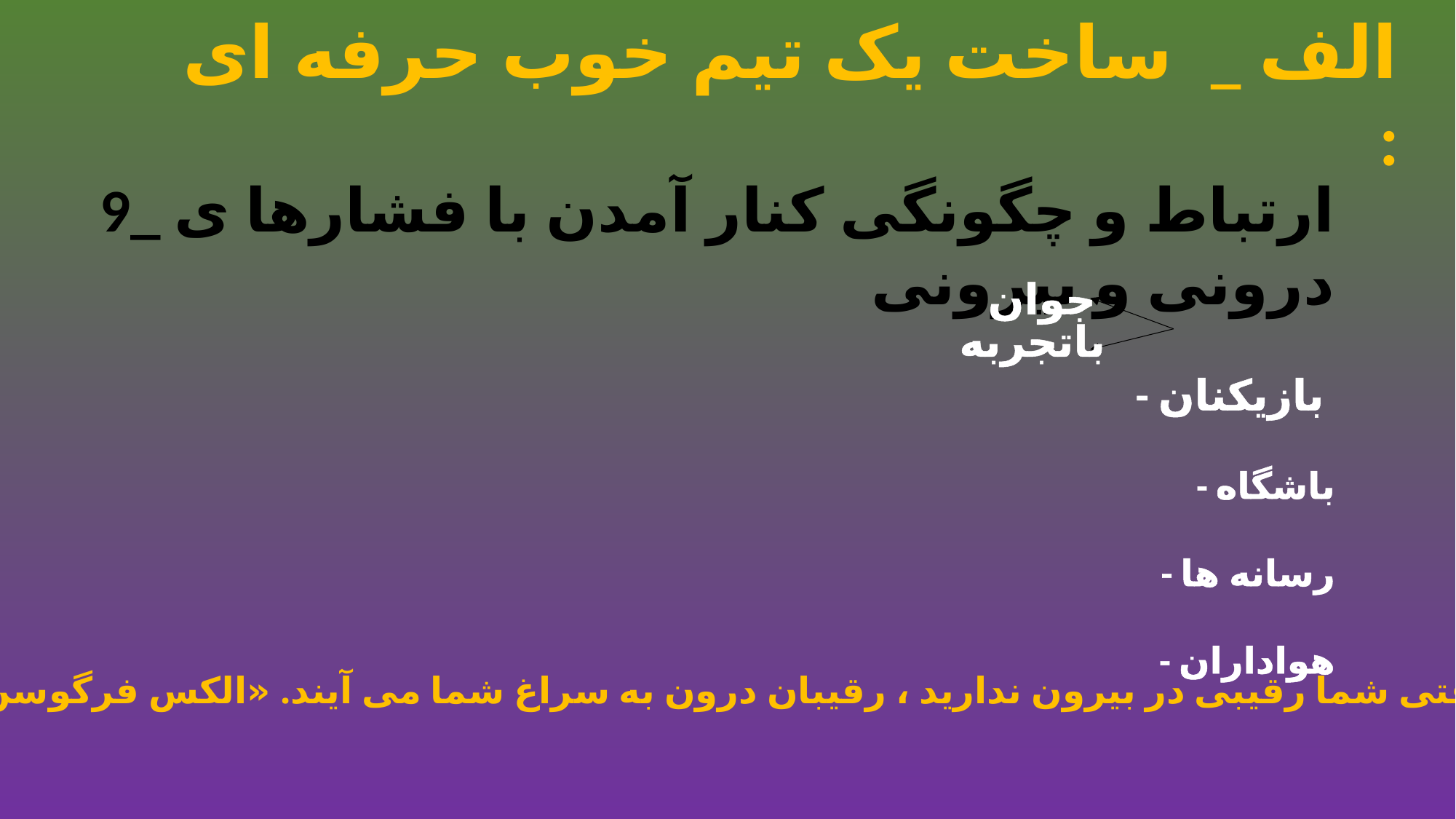

الف _  ساخت یک تیم خوب حرفه ای :
9_ ارتباط و چگونگی کنار آمدن با فشارها ی درونی و بیرونی

- بازیکنان

- باشگاه

- رسانه ها

- هواداران
جوان
باتجربه
وقتی شما رقیبی در بیرون ندارید ، رقیبان درون به سراغ شما می آیند. «الکس فرگوسن»